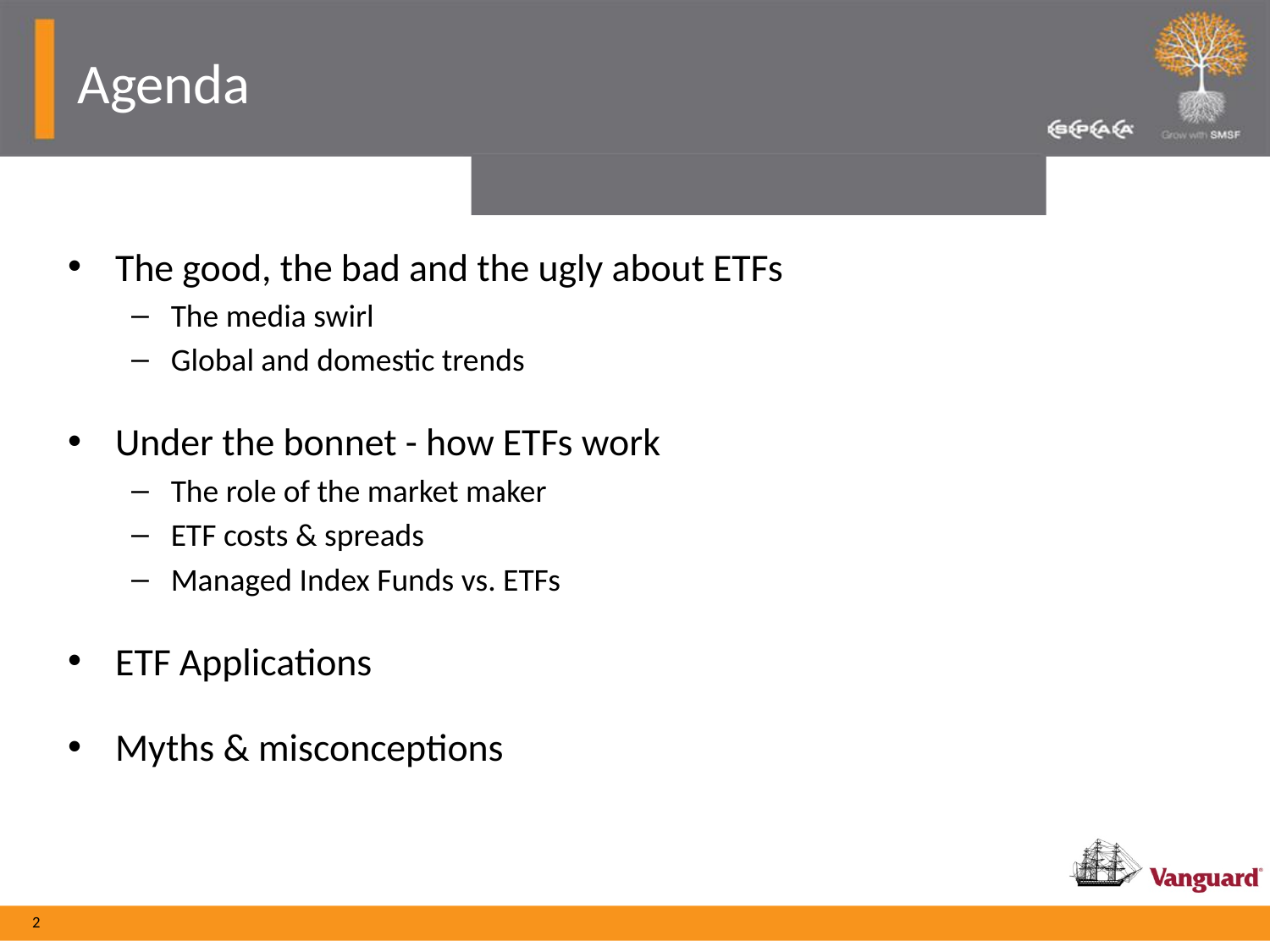

# Agenda
The good, the bad and the ugly about ETFs
The media swirl
Global and domestic trends
Under the bonnet - how ETFs work
The role of the market maker
ETF costs & spreads
Managed Index Funds vs. ETFs
ETF Applications
Myths & misconceptions

2